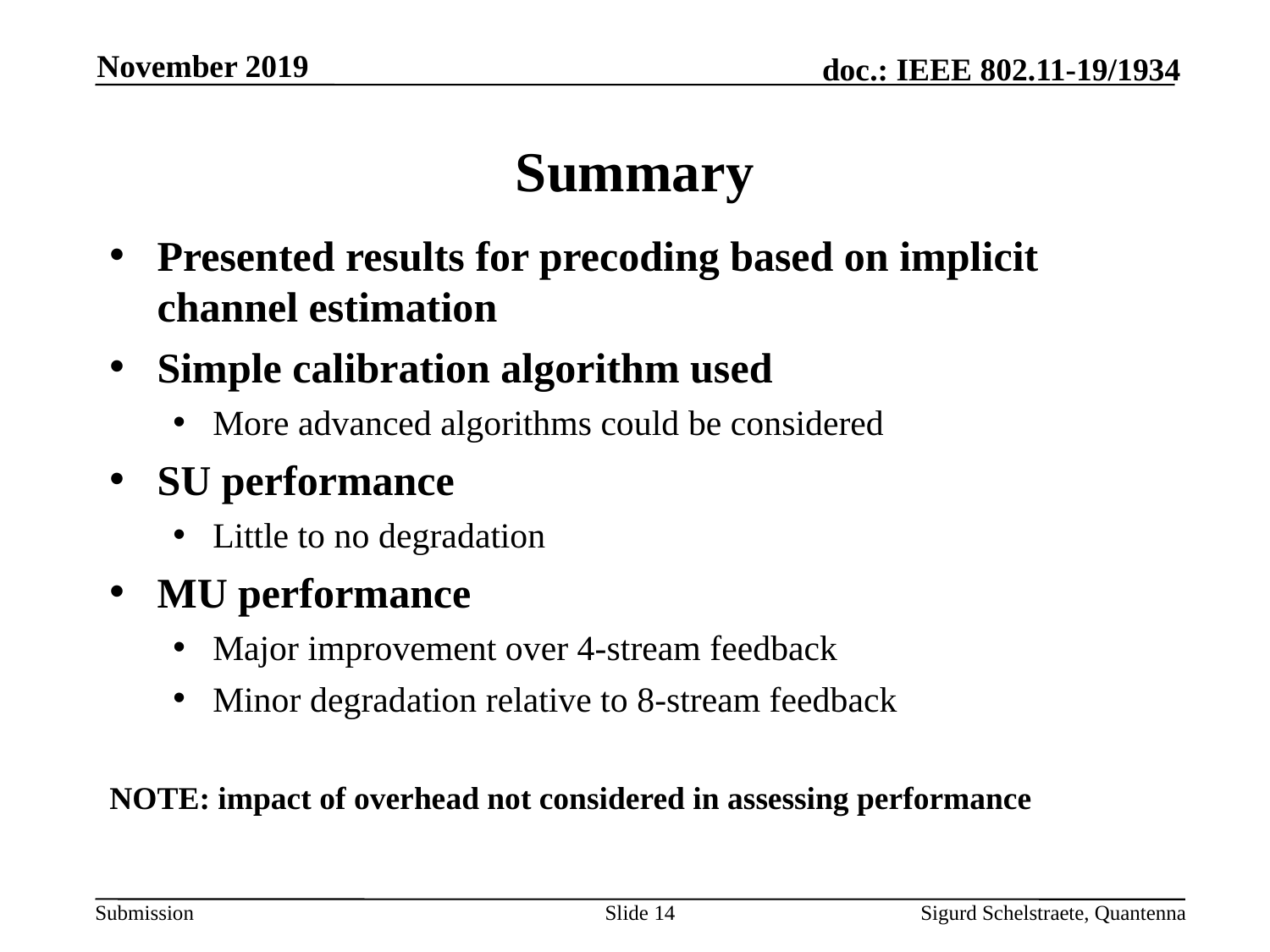

November 2019
# Summary
Presented results for precoding based on implicit channel estimation
Simple calibration algorithm used
More advanced algorithms could be considered
SU performance
Little to no degradation
MU performance
Major improvement over 4-stream feedback
Minor degradation relative to 8-stream feedback

NOTE: impact of overhead not considered in assessing performance
Slide 14
Sigurd Schelstraete, Quantenna